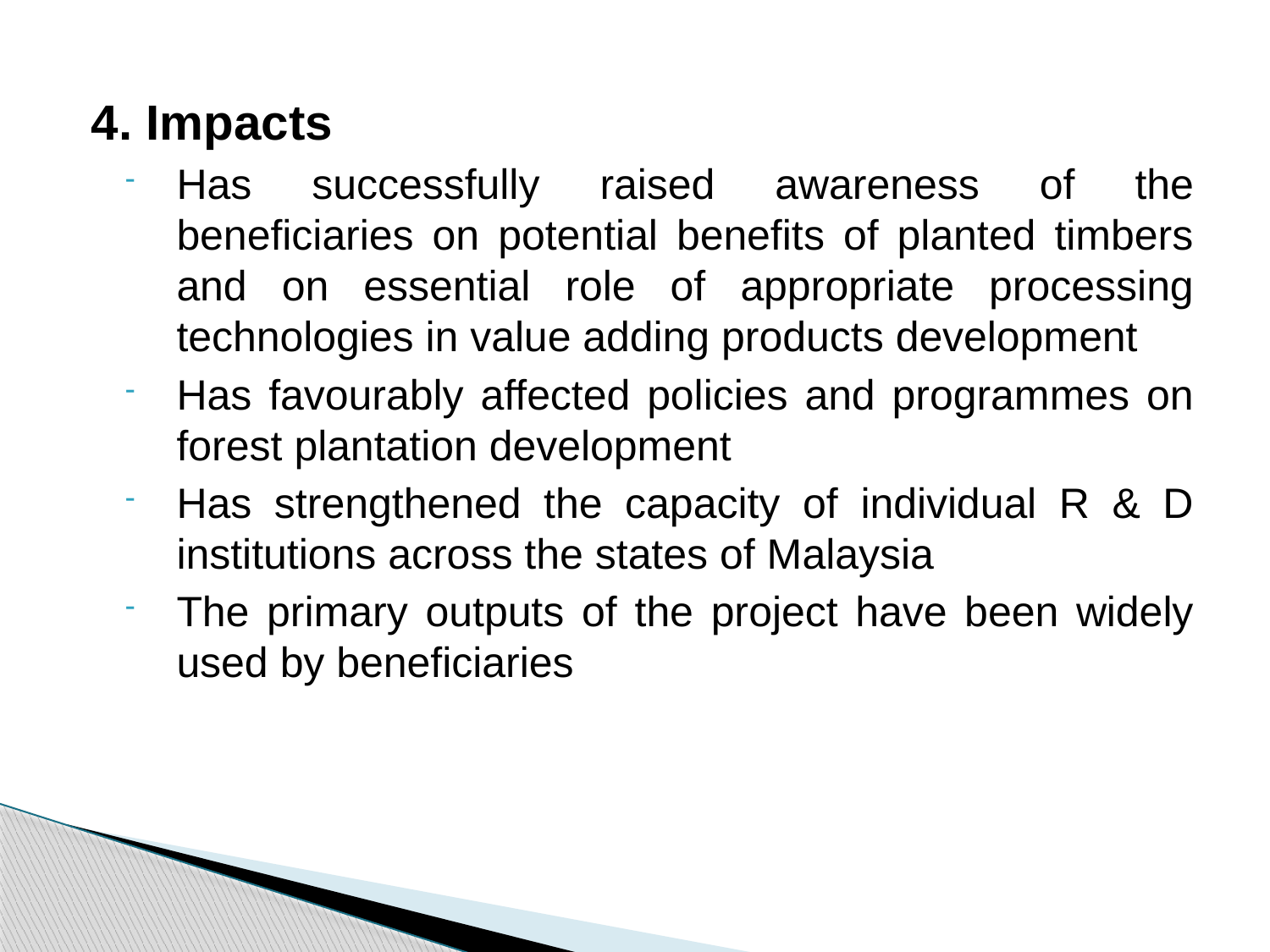

4. Impacts
Has successfully raised awareness of the beneficiaries on potential benefits of planted timbers and on essential role of appropriate processing technologies in value adding products development
Has favourably affected policies and programmes on forest plantation development
Has strengthened the capacity of individual R & D institutions across the states of Malaysia
The primary outputs of the project have been widely used by beneficiaries